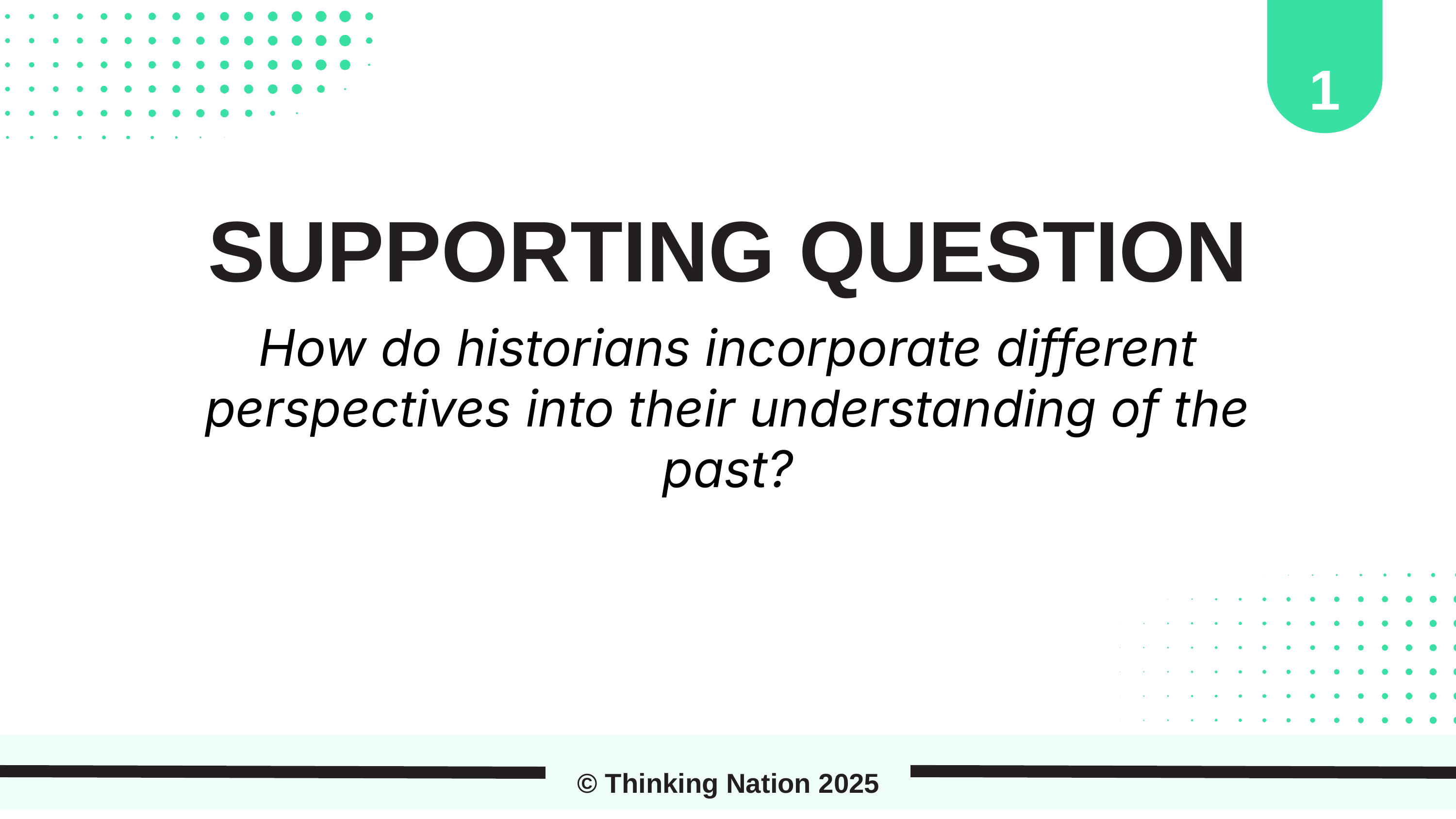

1
SUPPORTING QUESTION
How do historians incorporate different perspectives into their understanding of the past?

© Thinking Nation 2025